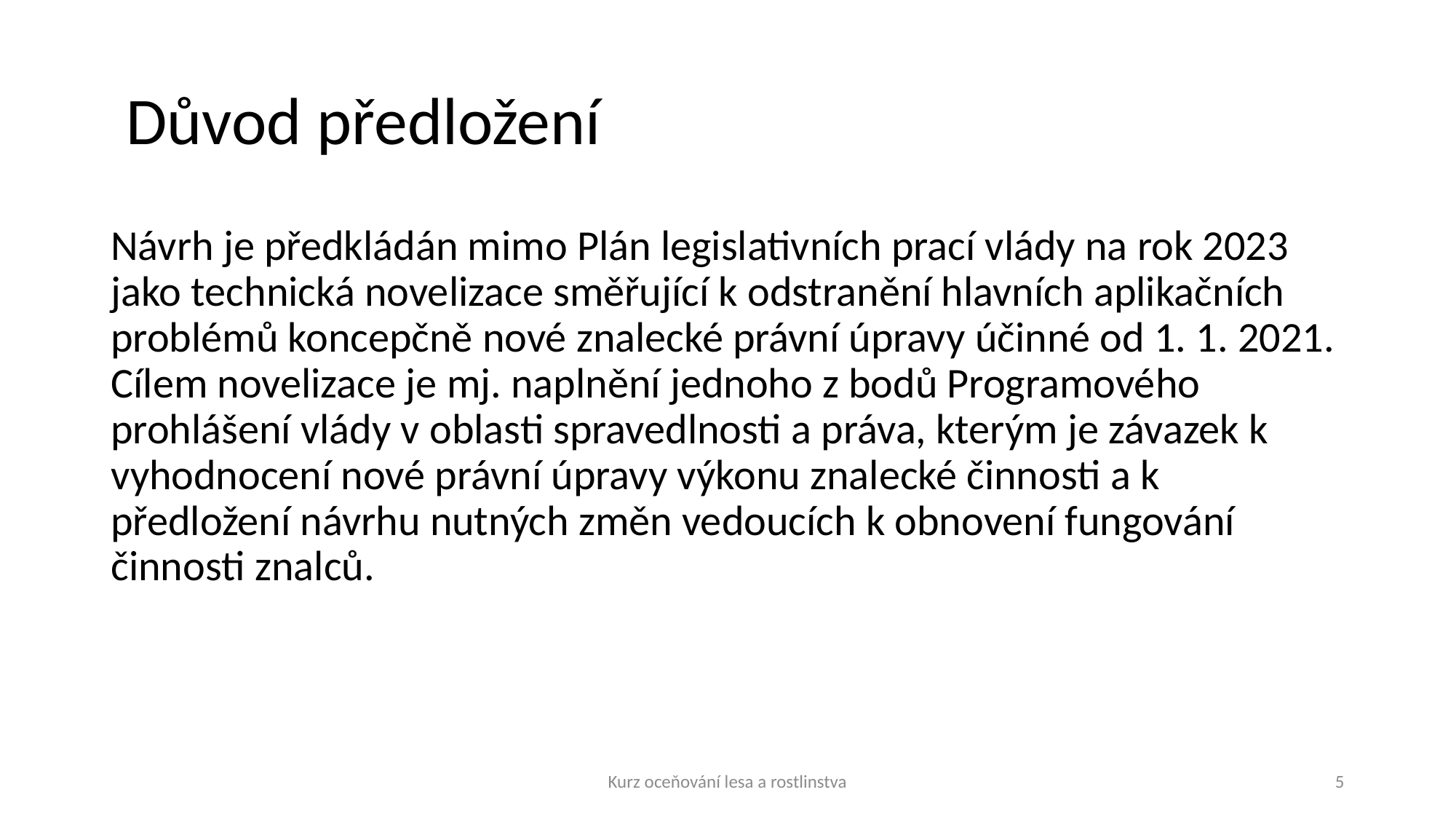

# Důvod předložení
Návrh je předkládán mimo Plán legislativních prací vlády na rok 2023 jako technická novelizace směřující k odstranění hlavních aplikačních problémů koncepčně nové znalecké právní úpravy účinné od 1. 1. 2021. Cílem novelizace je mj. naplnění jednoho z bodů Programového prohlášení vlády v oblasti spravedlnosti a práva, kterým je závazek k vyhodnocení nové právní úpravy výkonu znalecké činnosti a k předložení návrhu nutných změn vedoucích k obnovení fungování činnosti znalců.
Kurz oceňování lesa a rostlinstva
5